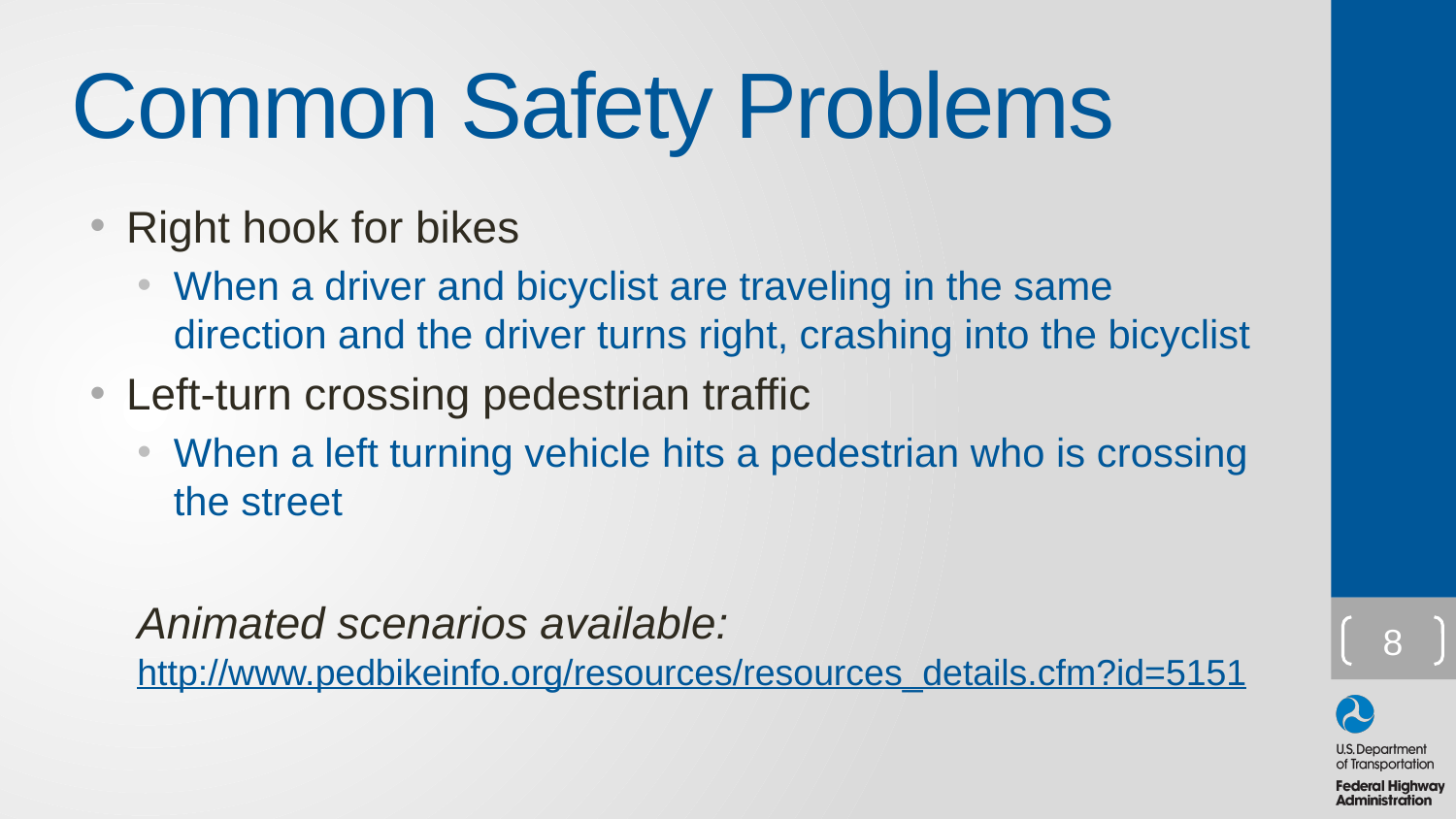

# Common Safety Problems
Right hook for bikes
When a driver and bicyclist are traveling in the same direction and the driver turns right, crashing into the bicyclist
Left-turn crossing pedestrian traffic
When a left turning vehicle hits a pedestrian who is crossing the street

Animated scenarios available: http://www.pedbikeinfo.org/resources/resources_details.cfm?id=5151
8